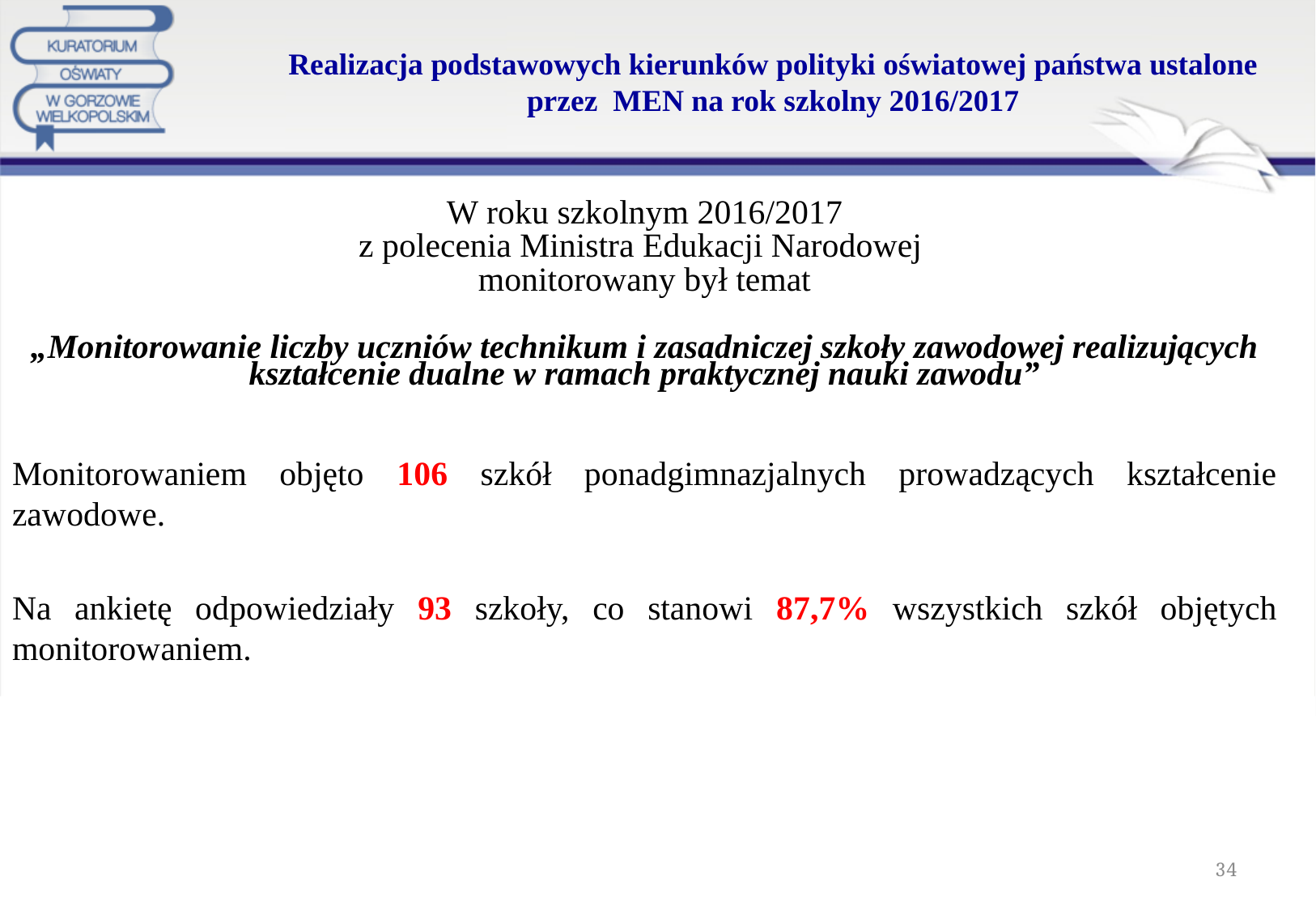

# Realizacja podstawowych kierunków polityki oświatowej państwa ustalone przez  MEN na rok szkolny 2016/2017
W roku szkolnym 2016/2017
z polecenia Ministra Edukacji Narodowej
monitorowany był temat

„Monitorowanie liczby uczniów technikum i zasadniczej szkoły zawodowej realizujących kształcenie dualne w ramach praktycznej nauki zawodu”

Monitorowaniem objęto 106 szkół ponadgimnazjalnych prowadzących kształcenie zawodowe.

Na ankietę odpowiedziały 93 szkoły, co stanowi 87,7% wszystkich szkół objętych monitorowaniem.

34